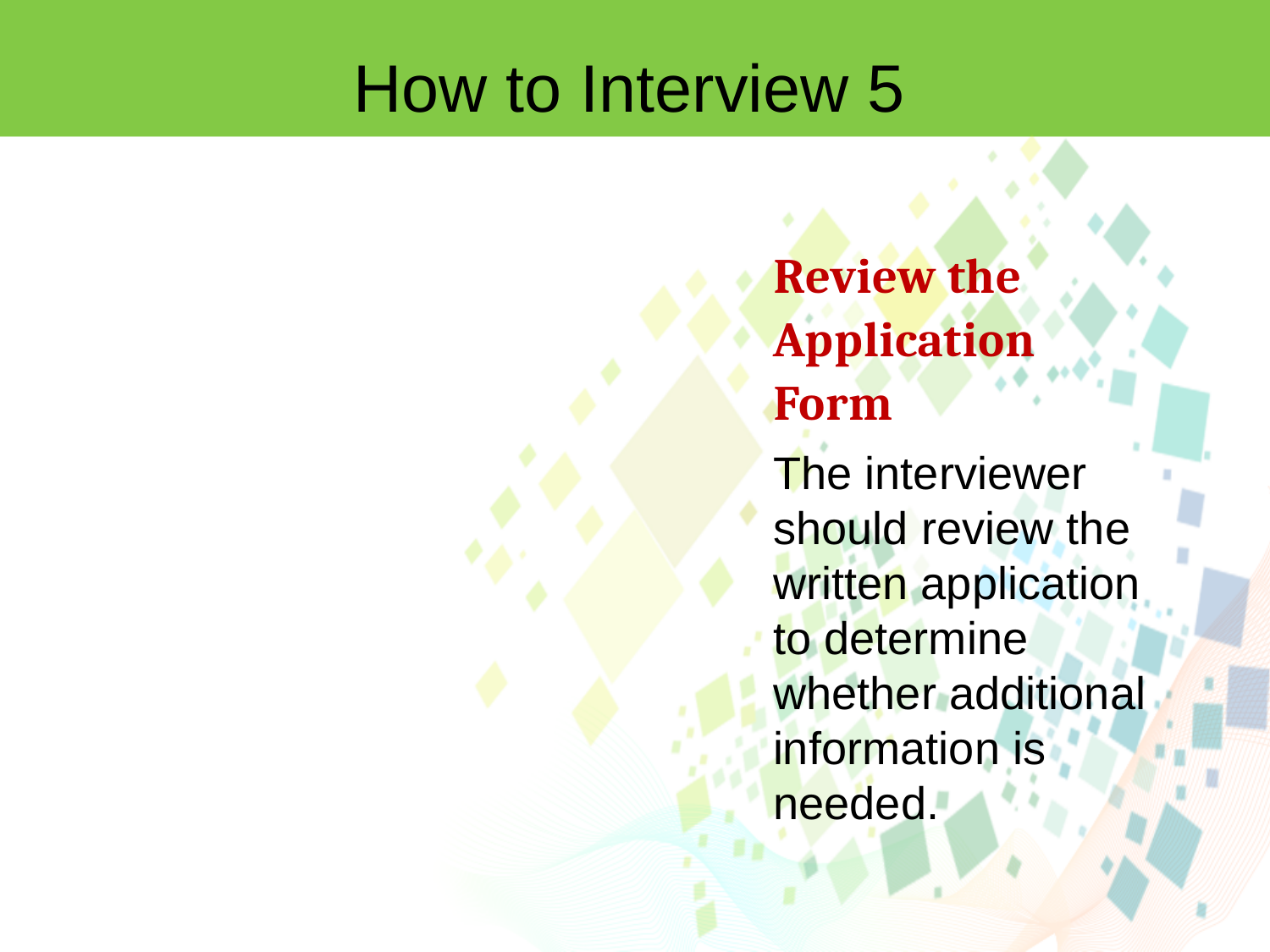

How to Interview 5
Review the Application Form
The interviewer should review the written application to determine whether additional information is needed.